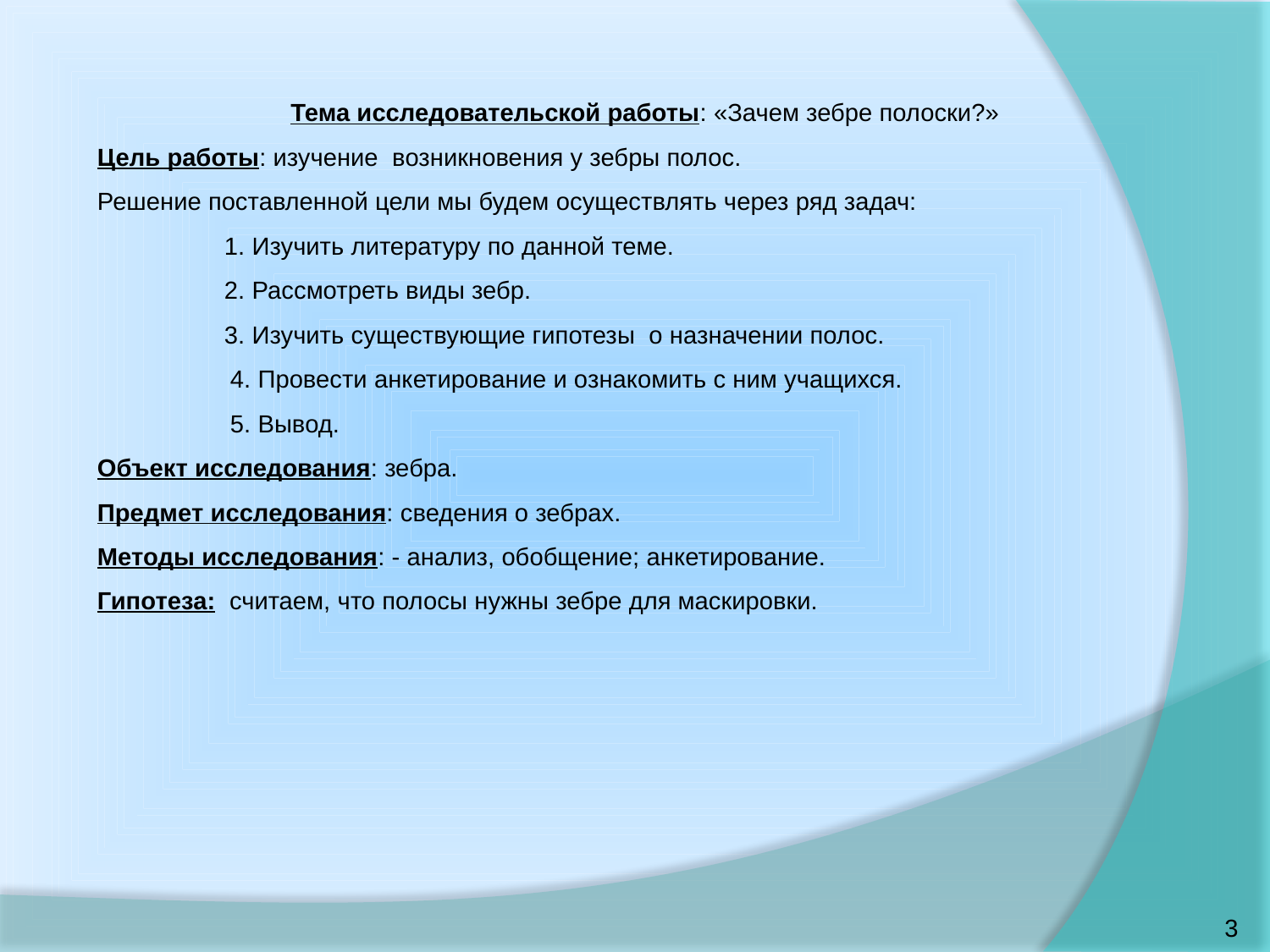

Тема исследовательской работы: «Зачем зебре полоски?»
Цель работы: изучение  возникновения у зебры полос.
Решение поставленной цели мы будем осуществлять через ряд задач:
	1. Изучить литературу по данной теме.
	2. Рассмотреть виды зебр.
	3. Изучить существующие гипотезы  о назначении полос.
                   4. Провести анкетирование и ознакомить с ним учащихся.
                   5. Вывод.
Объект исследования: зебра.
Предмет исследования: сведения о зебрах.
Методы исследования: - анализ, обобщение; анкетирование.
Гипотеза:  считаем, что полосы нужны зебре для маскировки.
3